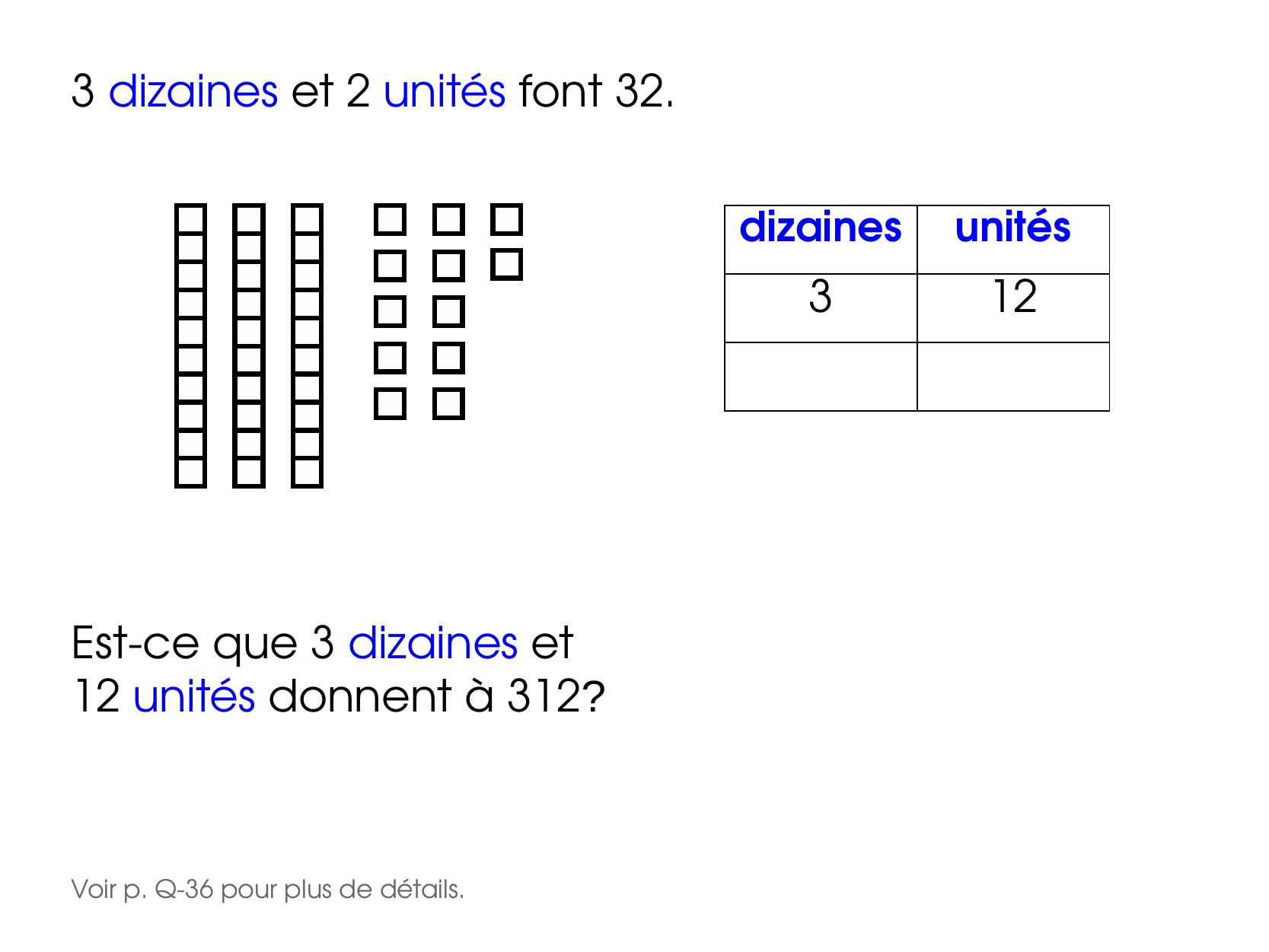

3 dizaines et 2 unités font 32.

| dizaines | unités |
| --- | --- |
| 3 | 12 |
|  |  |
Est-ce que 3 dizaines et 12 unités donnent à 312?
Voir p. Q-36 pour plus de détails.